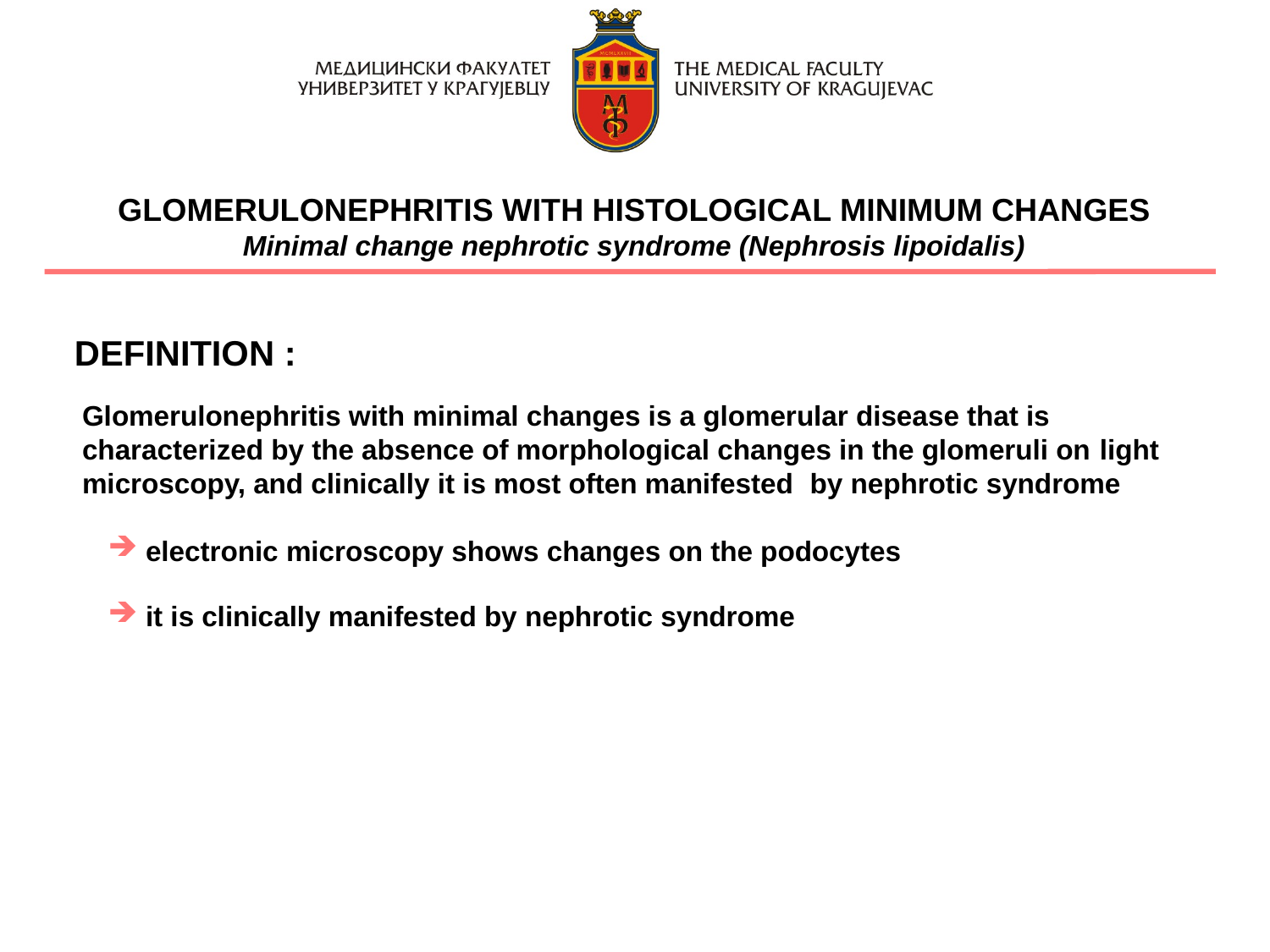

GLOMERULONEPHRITIS WITH HISTOLOGICAL MINIMUM CHANGES
Minimal change nephrotic syndrome (Nephrosis lipoidalis)
DEFINITION :

 Glomerulonephritis with minimal changes is a glomerular disease that is
 characterized by the absence of morphological changes in the glomeruli on light
 microscopy, and clinically it is most often manifested  by nephrotic syndrome

 electronic microscopy shows changes on the podocytes

 it is clinically manifested by nephrotic syndrome